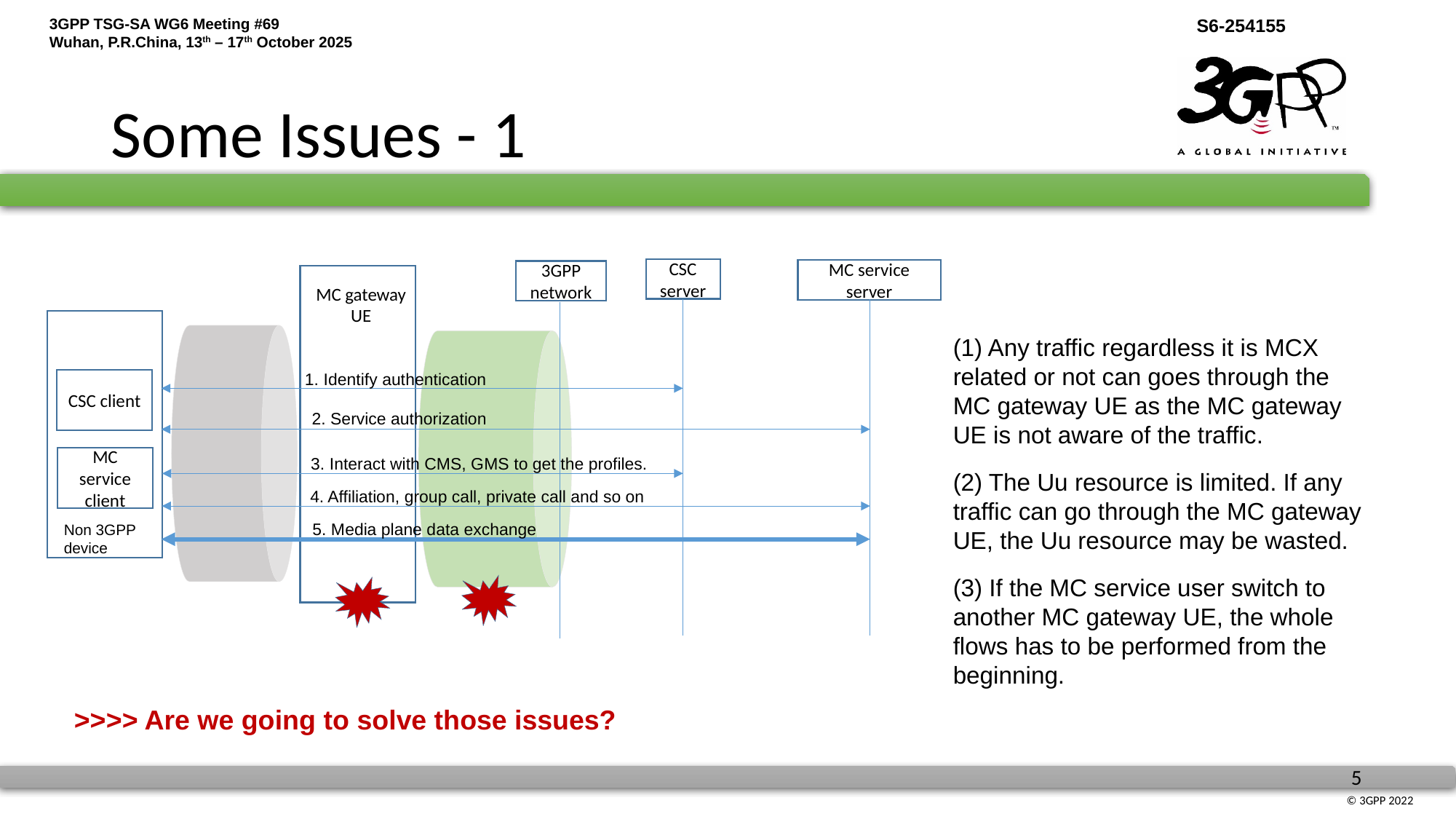

# Some Issues - 1

CSC server
MC service server
3GPP network

MC gateway UE

(1) Any traffic regardless it is MCX related or not can goes through the MC gateway UE as the MC gateway UE is not aware of the traffic.
(2) The Uu resource is limited. If any traffic can go through the MC gateway UE, the Uu resource may be wasted.
(3) If the MC service user switch to another MC gateway UE, the whole flows has to be performed from the beginning.

1. Identify authentication
CSC client

2. Service authorization
MC service client
3. Interact with CMS, GMS to get the profiles.
4. Affiliation, group call, private call and so on
5. Media plane data exchange
Non 3GPP device

>>>> Are we going to solve those issues?